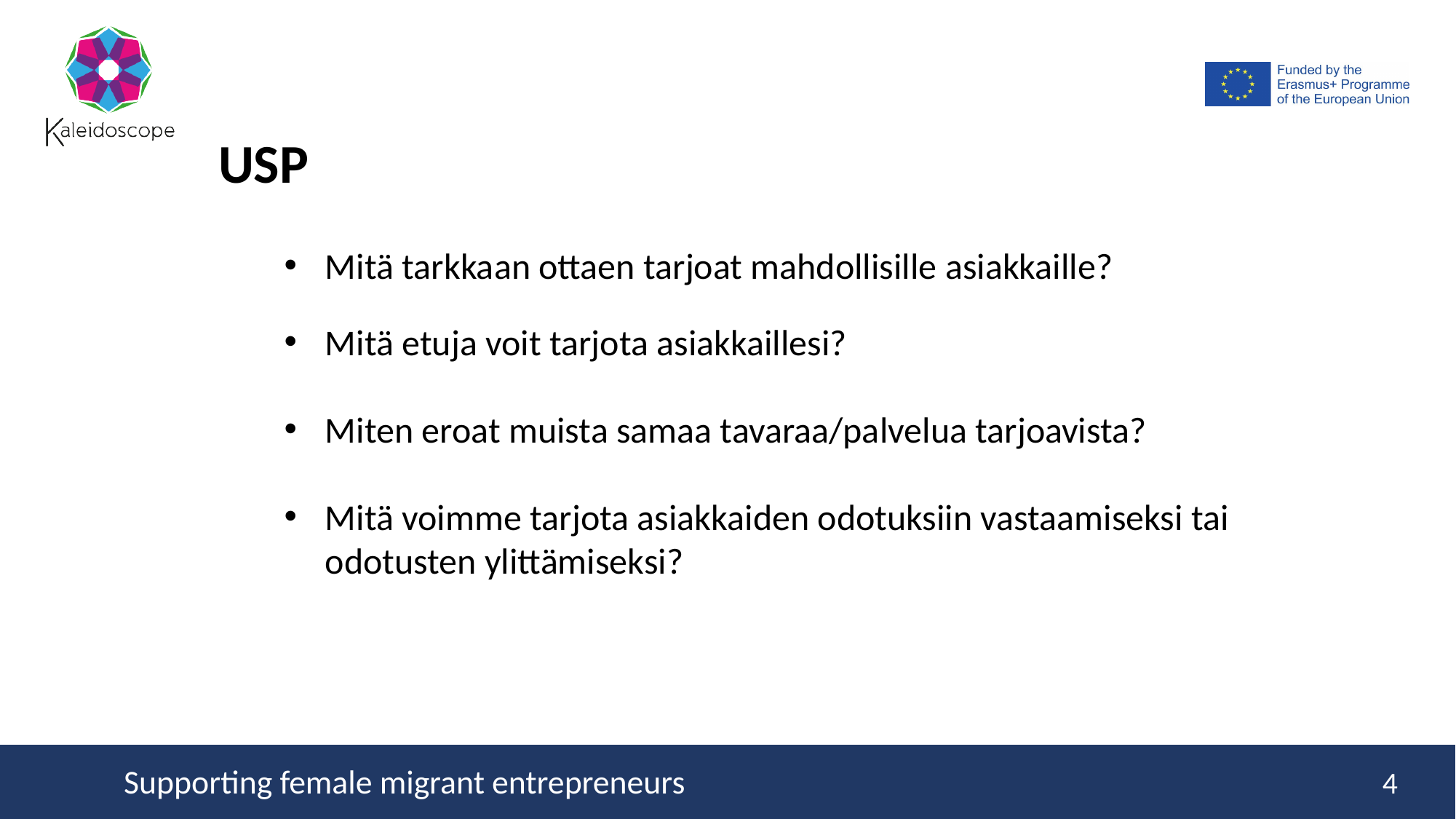

USP
Mitä tarkkaan ottaen tarjoat mahdollisille asiakkaille?

Mitä etuja voit tarjota asiakkaillesi?

Miten eroat muista samaa tavaraa/palvelua tarjoavista?

Mitä voimme tarjota asiakkaiden odotuksiin vastaamiseksi tai odotusten ylittämiseksi?
4